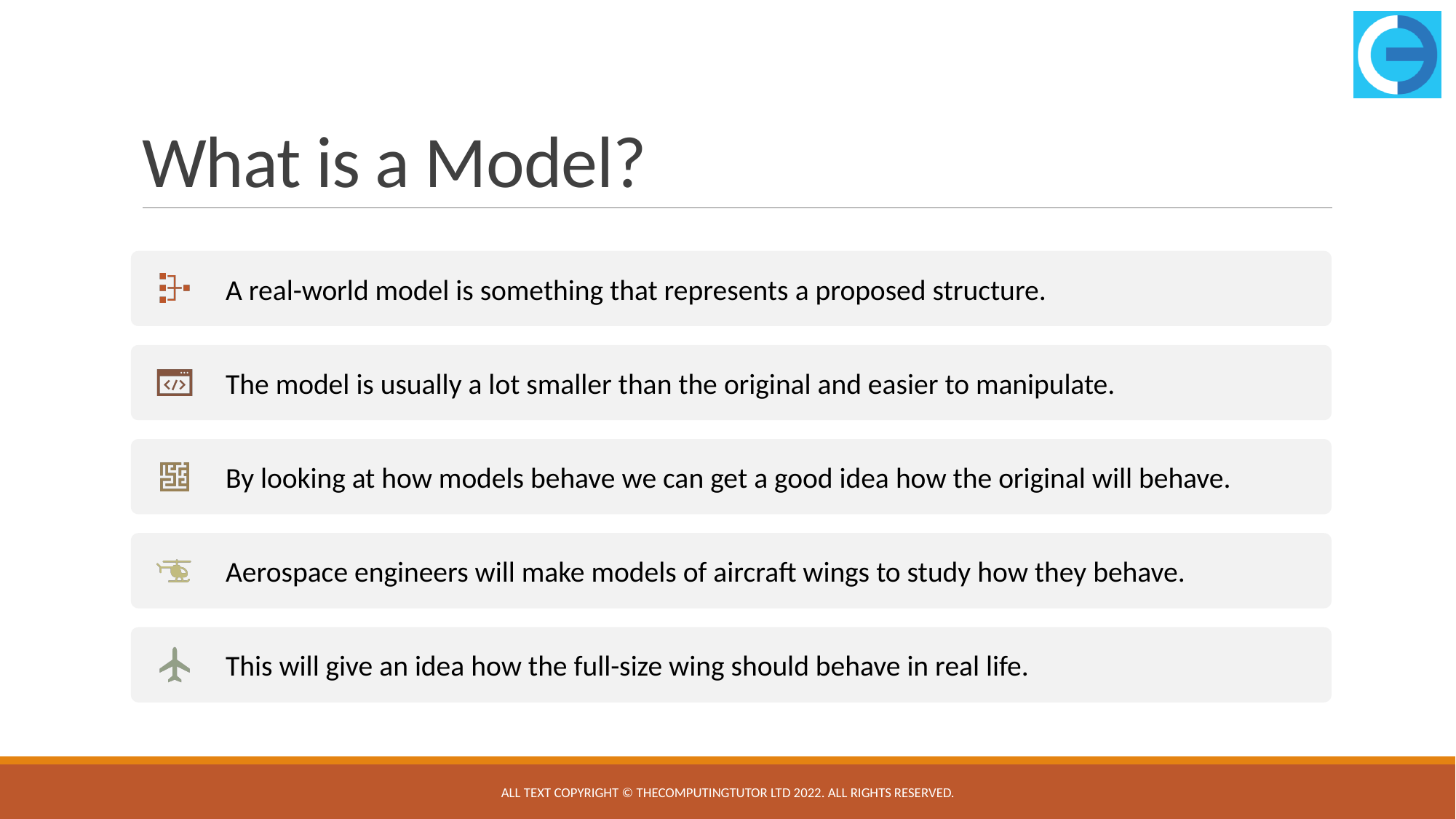

# What is a Model?
A real-world model is something that represents a proposed structure.
The model is usually a lot smaller than the original and easier to manipulate.
By looking at how models behave we can get a good idea how the original will behave.
Aerospace engineers will make models of aircraft wings to study how they behave.
This will give an idea how the full-size wing should behave in real life.
All text copyright © TheComputingTutor Ltd 2022. All rights Reserved.